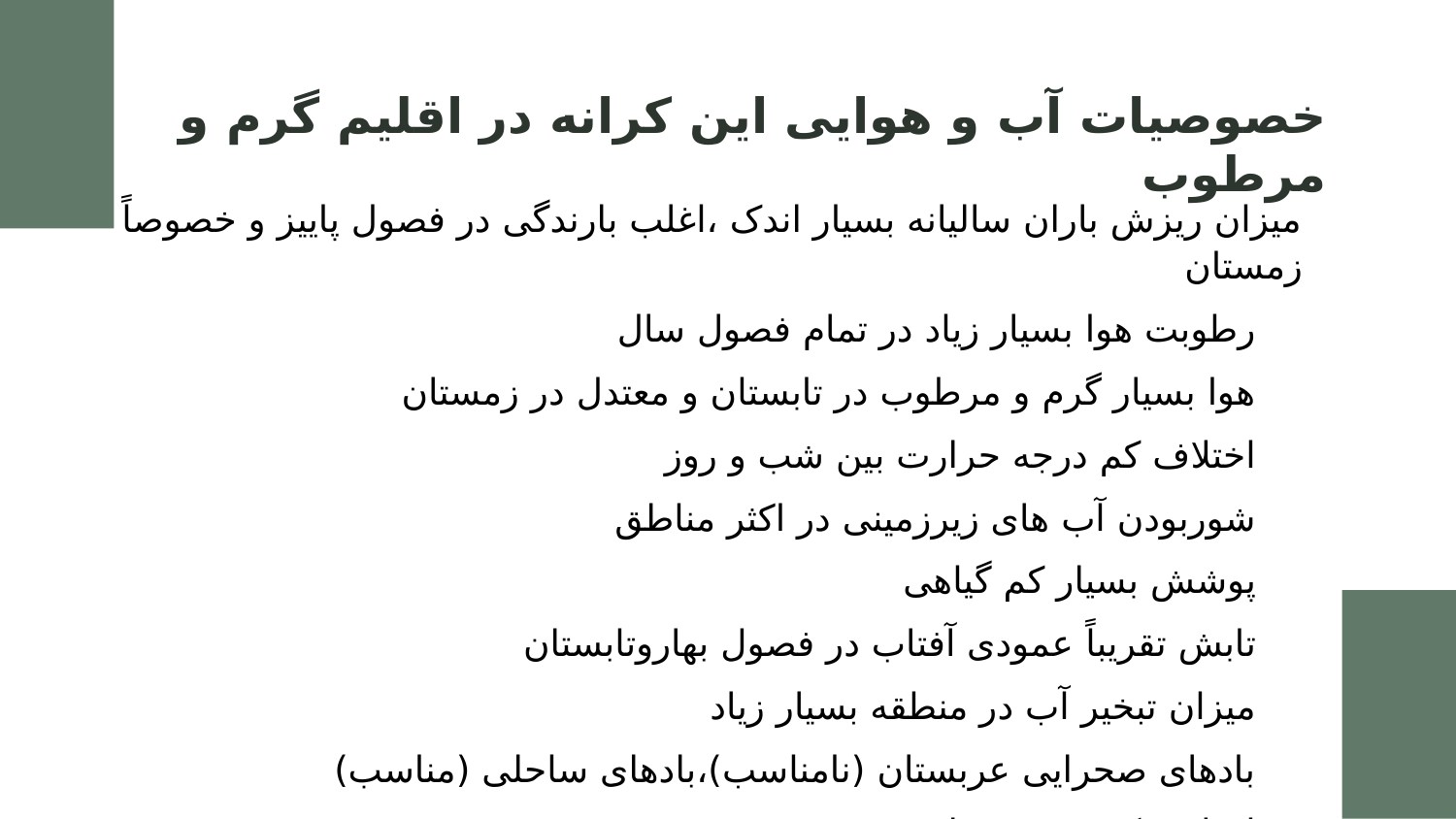

# خصوصیات آب و هوایی این کرانه در اقلیم گرم و مرطوب
میزان ریزش باران سالیانه بسیار اندک ،اغلب بارندگی در فصول پاییز و خصوصاً زمستان
    رطوبت هوا بسیار زیاد در تمام فصول سال
    هوا بسیار گرم و مرطوب در تابستان و معتدل در زمستان
    اختلاف کم درجه حرارت بین شب و روز
    شوربودن آب های زیرزمینی در اکثر مناطق
    پوشش بسیار کم گیاهی
    تابش تقریباً عمودی آفتاب در فصول بهاروتابستان
    میزان تبخیر آب در منطقه بسیار زیاد
    بادهای صحرایی عربستان (نامناسب)،بادهای ساحلی (مناسب)
    اختلاف کم درجه حرارت بین شب و روز